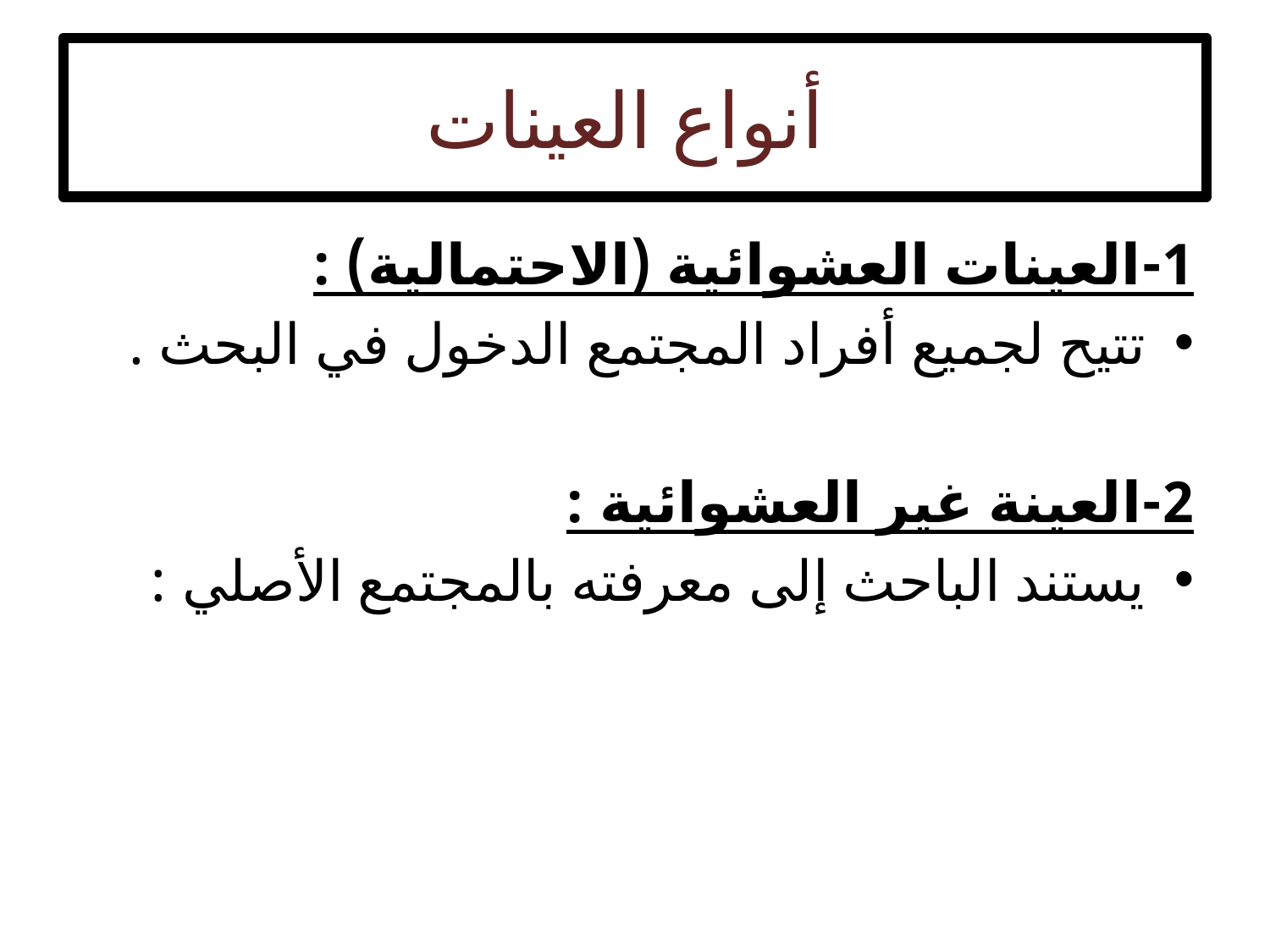

# أنواع العينات
1-العينات العشوائية (الاحتمالية) :
تتيح لجميع أفراد المجتمع الدخول في البحث .

2-العينة غير العشوائية :
يستند الباحث إلى معرفته بالمجتمع الأصلي :